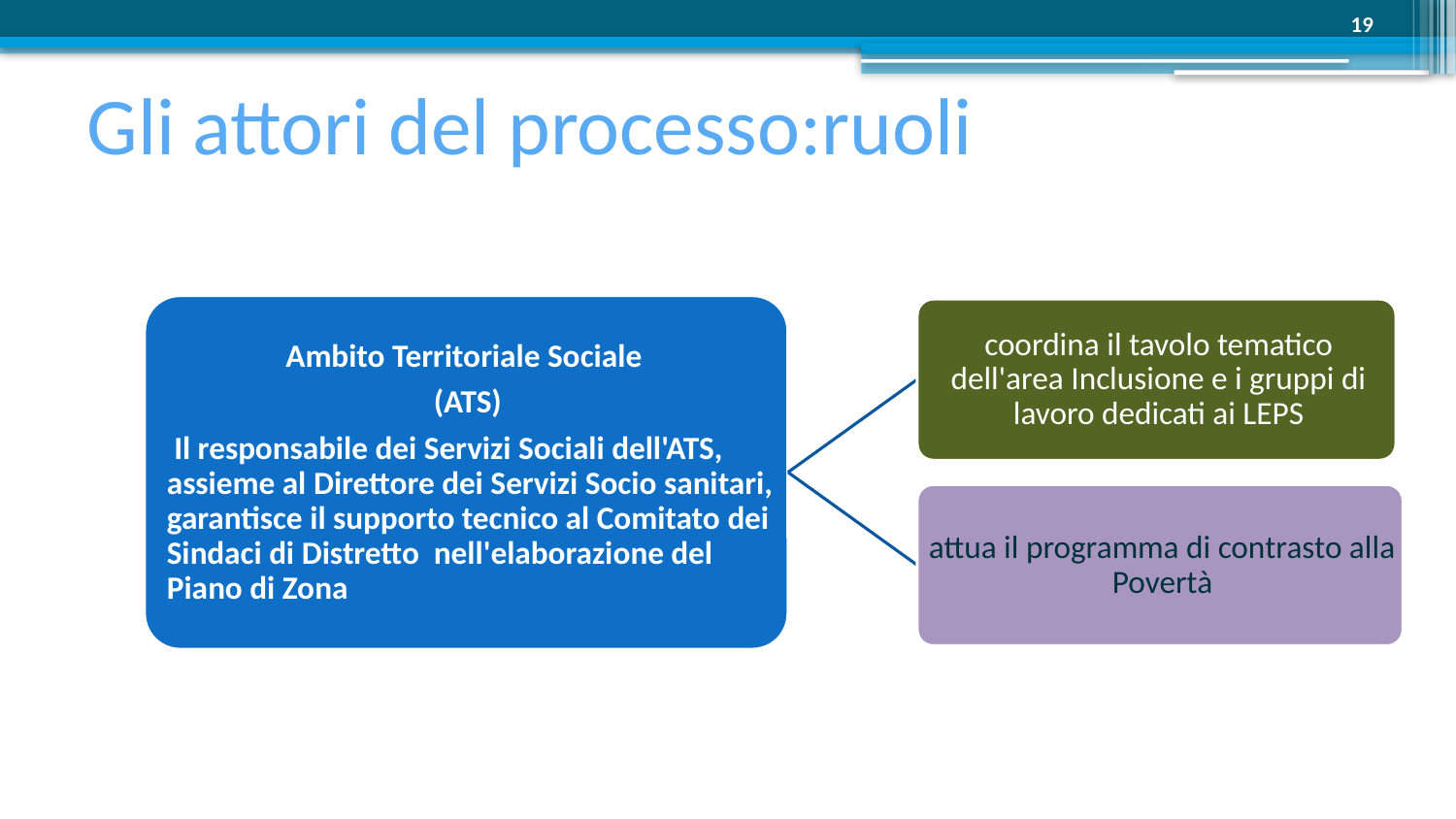

19
# Gli attori del processo:ruoli
Ambito Territoriale Sociale
(ATS)
 Il responsabile dei Servizi Sociali dell'ATS, assieme al Direttore dei Servizi Socio sanitari, garantisce il supporto tecnico al Comitato dei Sindaci di Distretto  nell'elaborazione del Piano di Zona

coordina il tavolo tematico dell'area Inclusione e i gruppi di lavoro dedicati ai LEPS

attua il programma di contrasto alla Povertà